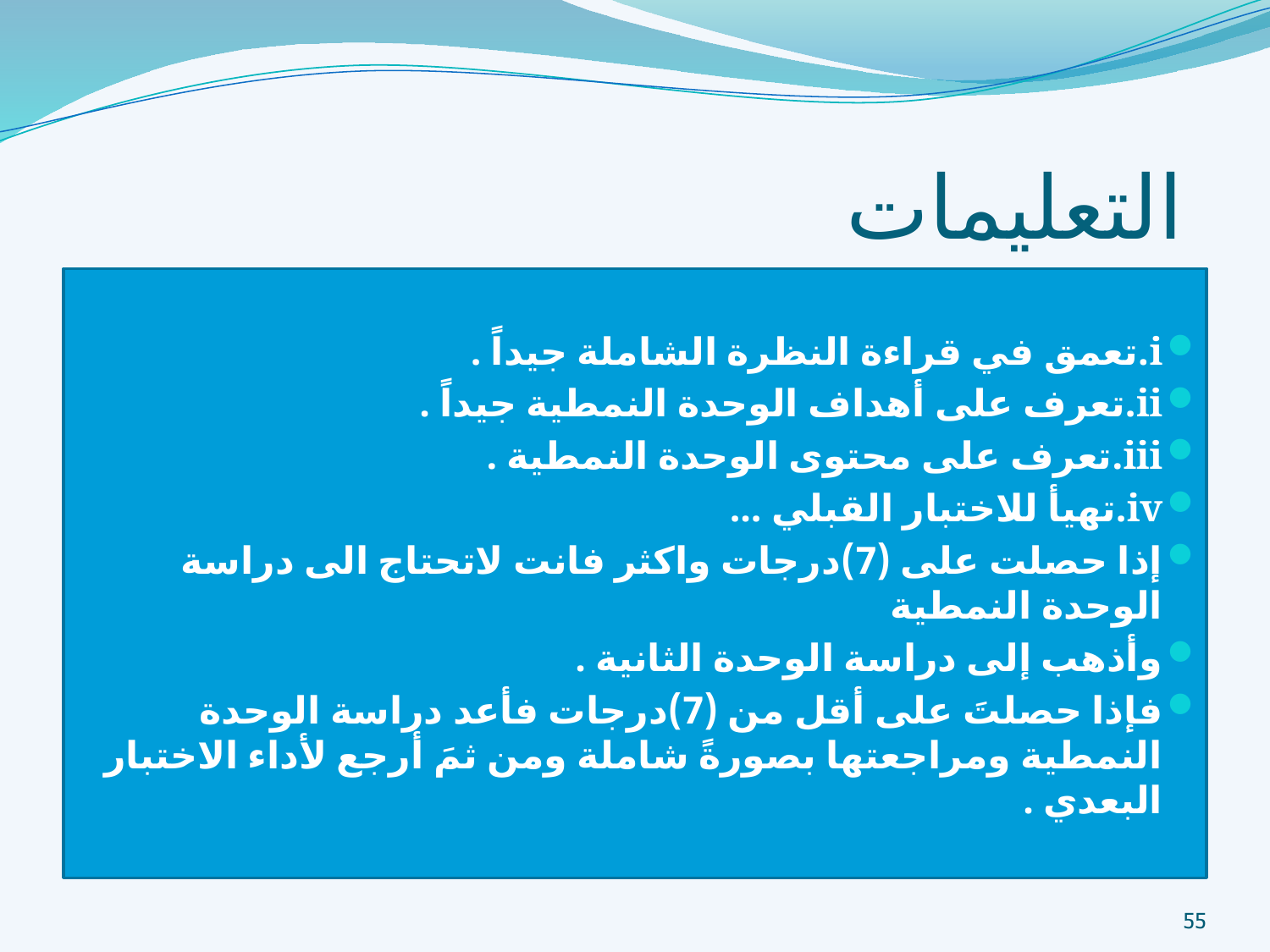

# التعليمات

i.تعمق في قراءة النظرة الشاملة جيداً .
ii.تعرف على أهداف الوحدة النمطية جيداً .
iii.تعرف على محتوى الوحدة النمطية .
iv.تهيأ للاختبار القبلي ...
إذا حصلت على (7)درجات واكثر فانت لاتحتاج الى دراسة الوحدة النمطية
وأذهب إلى دراسة الوحدة الثانية .
فإذا حصلتَ على أقل من (7)درجات فأعد دراسة الوحدة النمطية ومراجعتها بصورةً شاملة ومن ثمَ أرجع لأداء الاختبار البعدي .

55